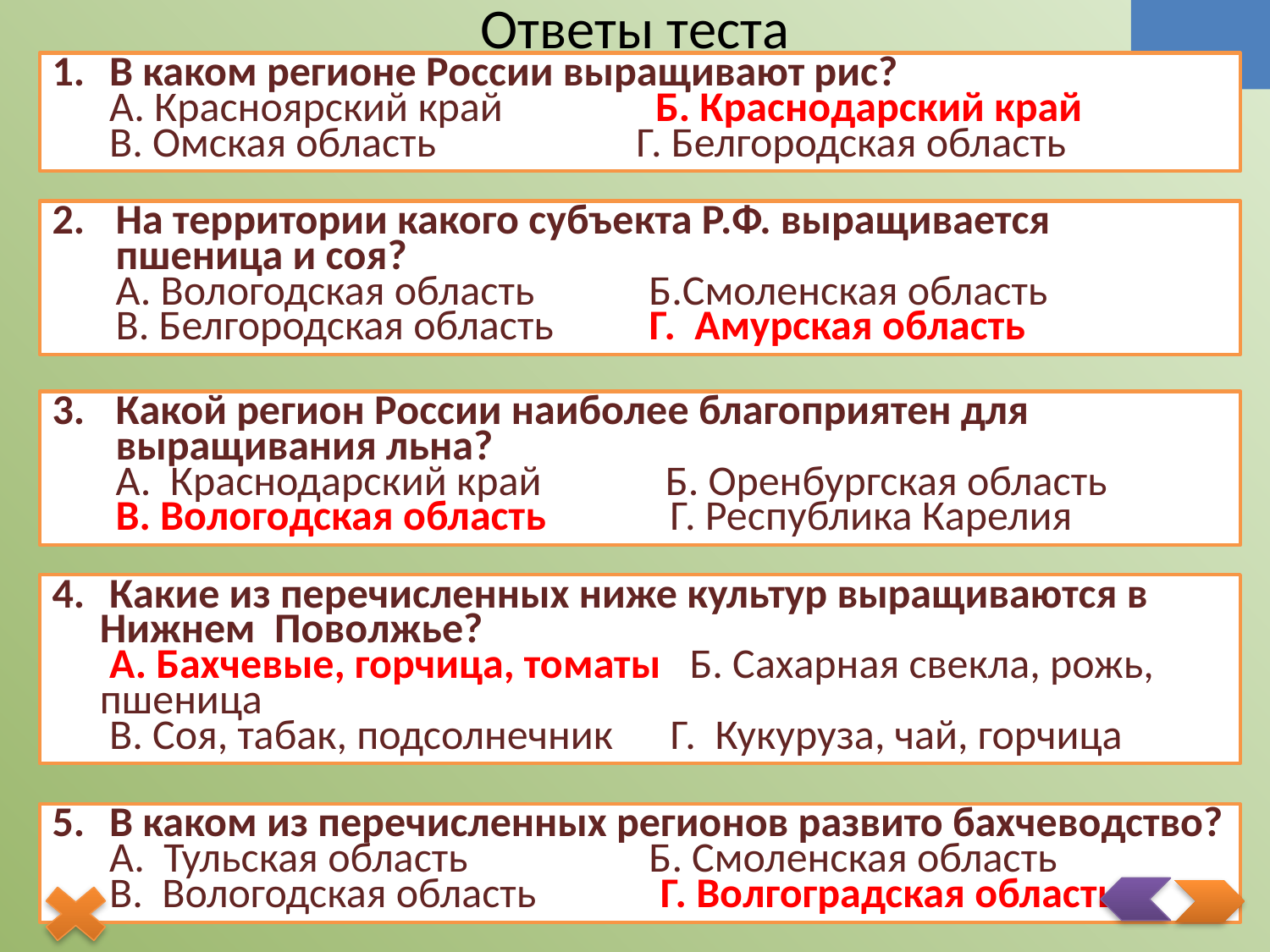

# Ответы теста
 В каком регионе России выращивают рис?
	 А. Красноярский край                Б. Краснодарский край
	 В. Омская область                     Г. Белгородская область
На территории какого субъекта Р.Ф. выращивается пшеница и соя?
	А. Вологодская область            Б.Смоленская область
	В. Белгородская область          Г.  Амурская область
Какой регион России наиболее благоприятен для выращивания льна?
А.  Краснодарский край             Б. Оренбургская область
В. Вологодская область             Г. Республика Карелия
 Какие из перечисленных ниже культур выращиваются в Нижнем  Поволжье?
	 А. Бахчевые, горчица, томаты   Б. Сахарная свекла, рожь, пшеница
	 В. Соя, табак, подсолнечник      Г.  Кукуруза, чай, горчица
 В каком из перечисленных регионов развито бахчеводство?
	 А.  Тульская область                   Б. Смоленская область
	 В.  Вологодская область             Г. Волгоградская область